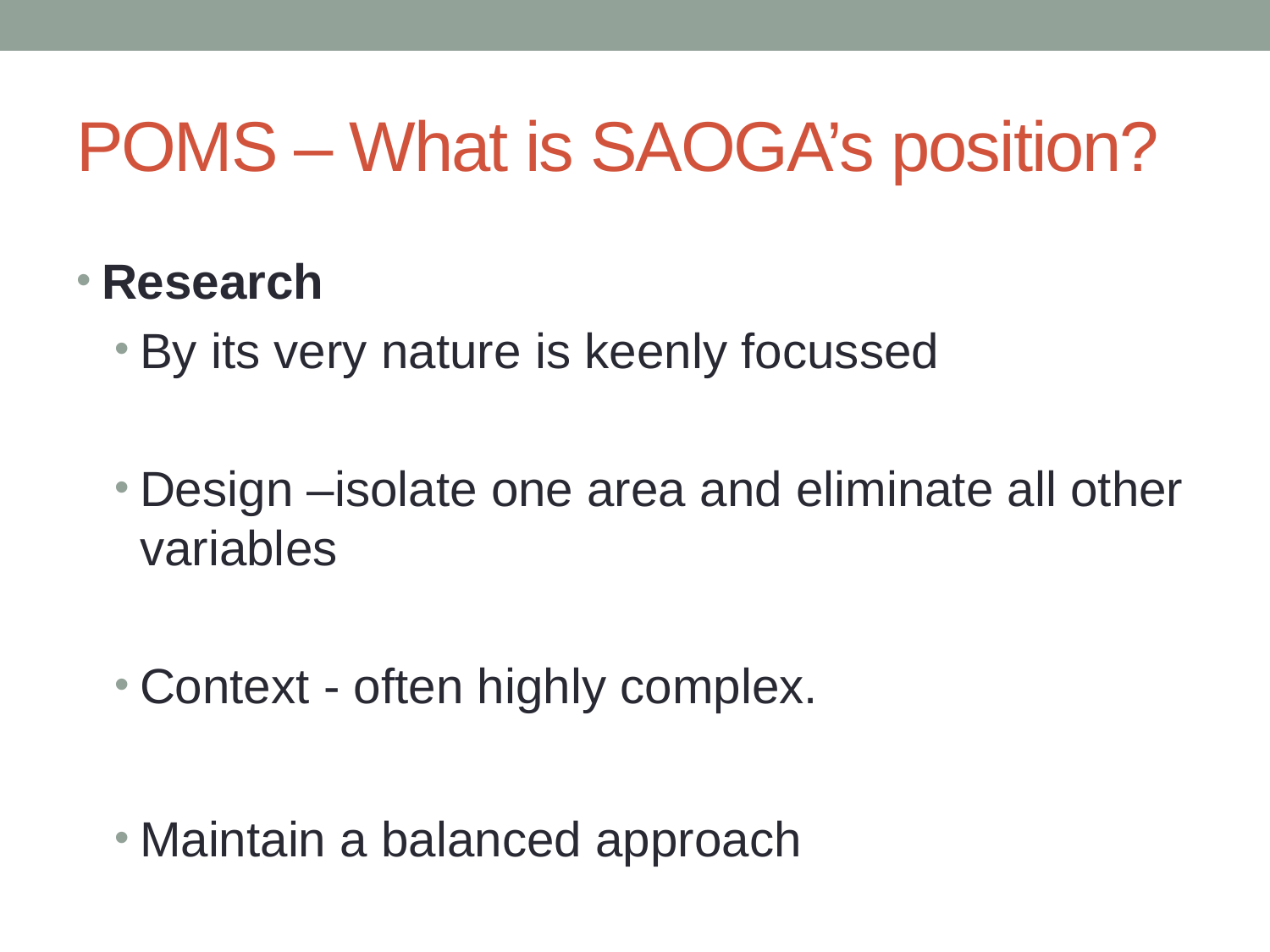

# POMS – What is SAOGA’s position?
Research
By its very nature is keenly focussed

Design –isolate one area and eliminate all other variables

Context - often highly complex.

Maintain a balanced approach